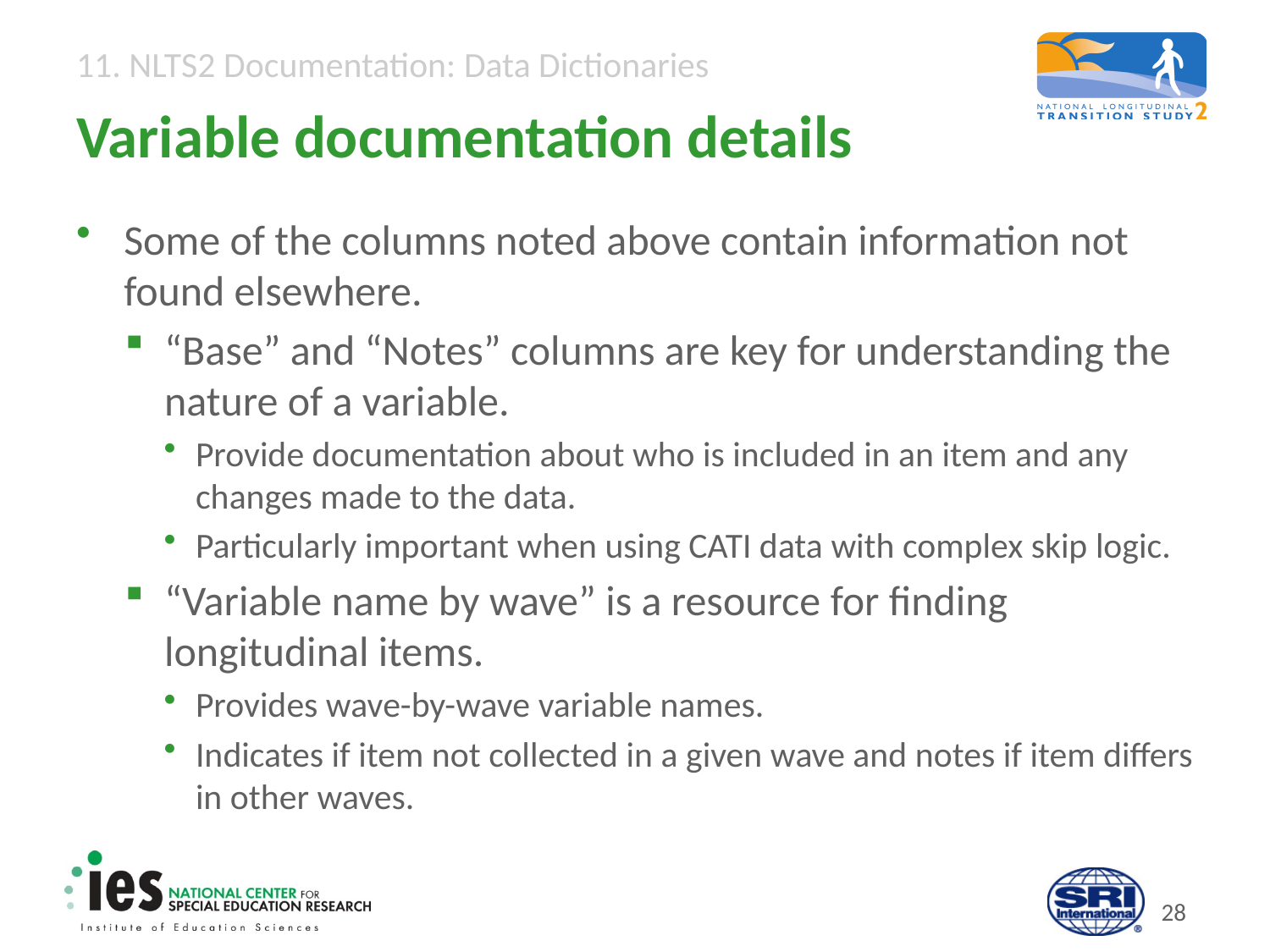

# Variable documentation details
Some of the columns noted above contain information not found elsewhere.
“Base” and “Notes” columns are key for understanding the nature of a variable.
Provide documentation about who is included in an item and any changes made to the data.
Particularly important when using CATI data with complex skip logic.
“Variable name by wave” is a resource for finding longitudinal items.
Provides wave-by-wave variable names.
Indicates if item not collected in a given wave and notes if item differs in other waves.

28